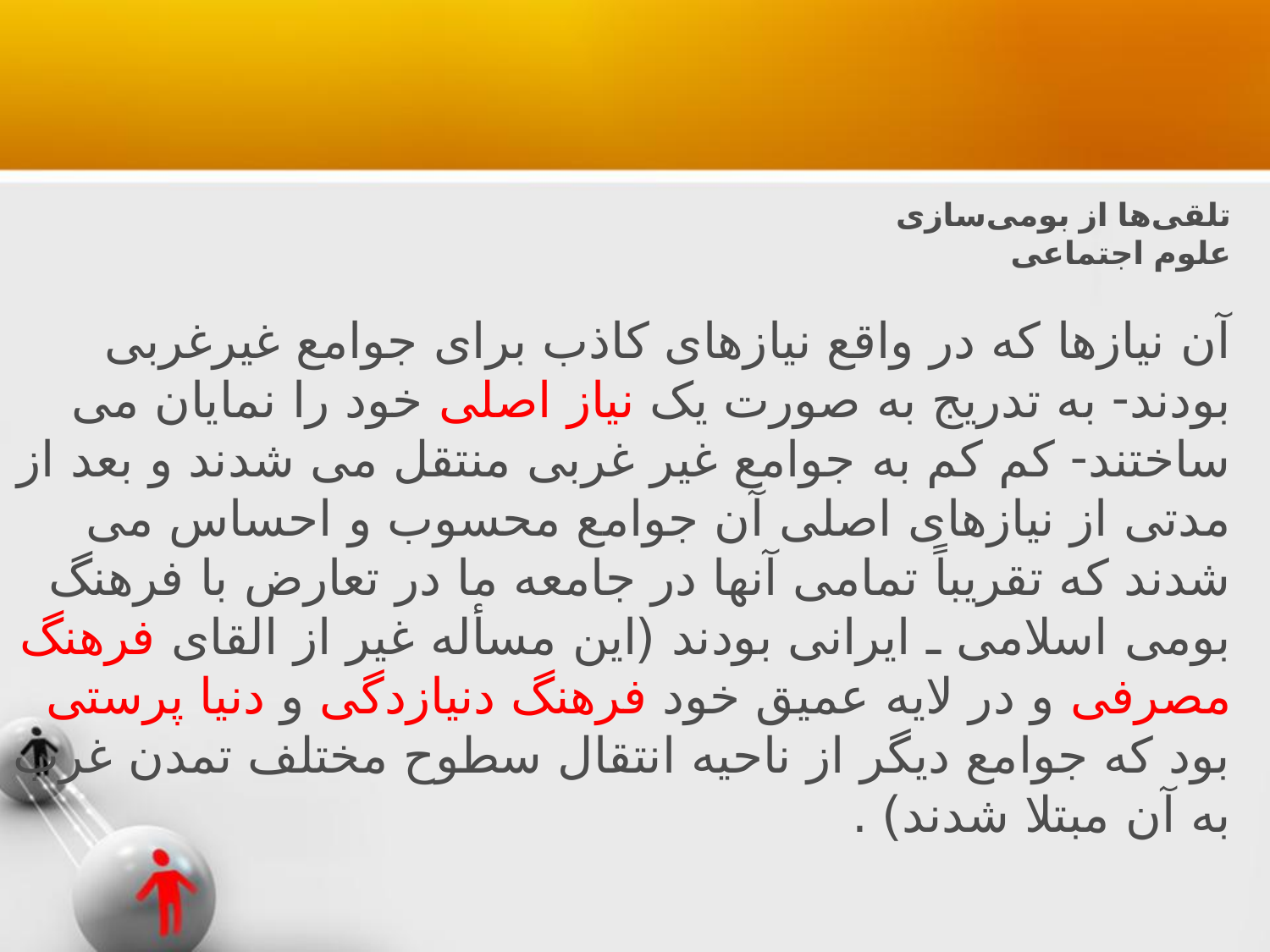

#
تلقی‌ها از بومی‌سازی
علوم اجتماعی

آن نیازها که در واقع نیازهای کاذب برای جوامع غیرغربی بودند- به تدریج به صورت یک نیاز اصلی خود را نمایان می ساختند- کم کم به جوامع غیر غربی منتقل می شدند و بعد از مدتی از نیازهای اصلی آن جوامع محسوب و احساس می شدند که تقریباً تمامی آنها در جامعه ما در تعارض با فرهنگ بومی اسلامی ـ ایرانی بودند (این مسأله غیر از القای فرهنگ مصرفی و در لایه عمیق خود فرهنگ دنیازدگی و دنیا پرستی بود که جوامع دیگر از ناحیه انتقال سطوح مختلف تمدن غرب به آن مبتلا شدند) .